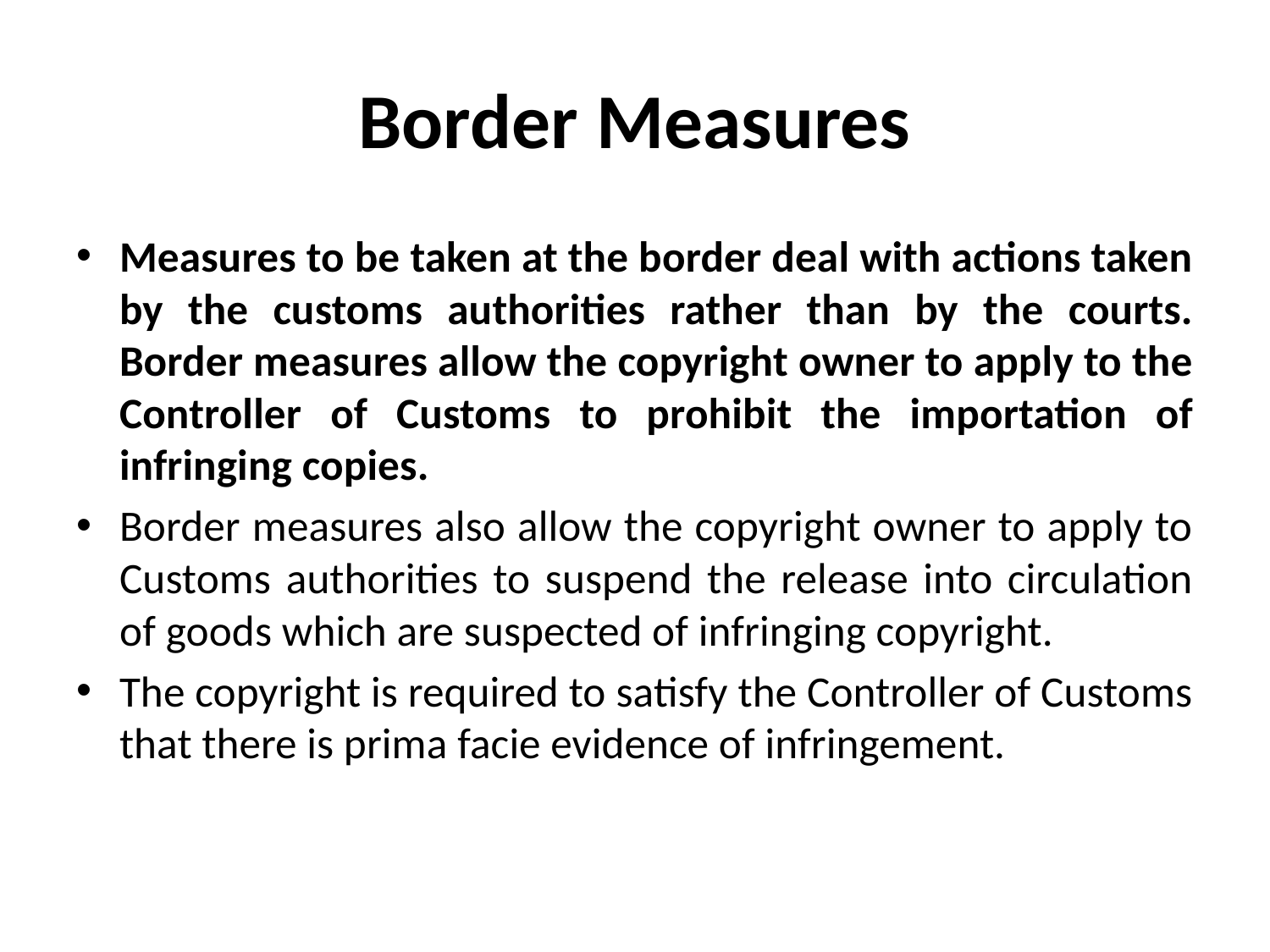

# Border Measures
Measures to be taken at the border deal with actions taken by the customs authorities rather than by the courts. Border measures allow the copyright owner to apply to the Controller of Customs to prohibit the importation of infringing copies.
Border measures also allow the copyright owner to apply to Customs authorities to suspend the release into circulation of goods which are suspected of infringing copyright.
The copyright is required to satisfy the Controller of Customs that there is prima facie evidence of infringement.